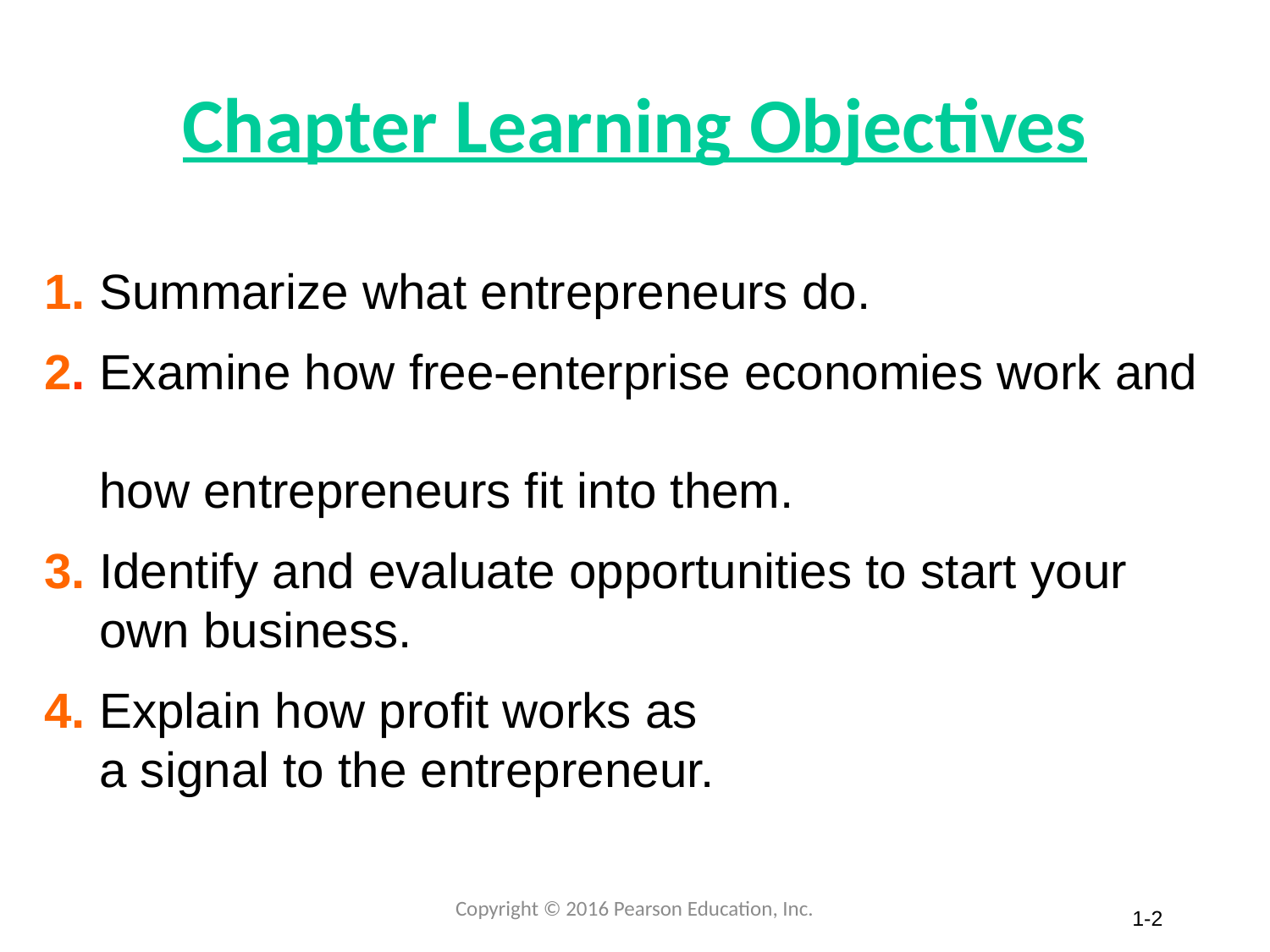

# Chapter Learning Objectives
1. Summarize what entrepreneurs do.
2. Examine how free-enterprise economies work and
    how entrepreneurs fit into them.

3. Identify and evaluate opportunities to start your
    own business.

4. Explain how profit works as
    a signal to the entrepreneur.
Copyright © 2016 Pearson Education, Inc.